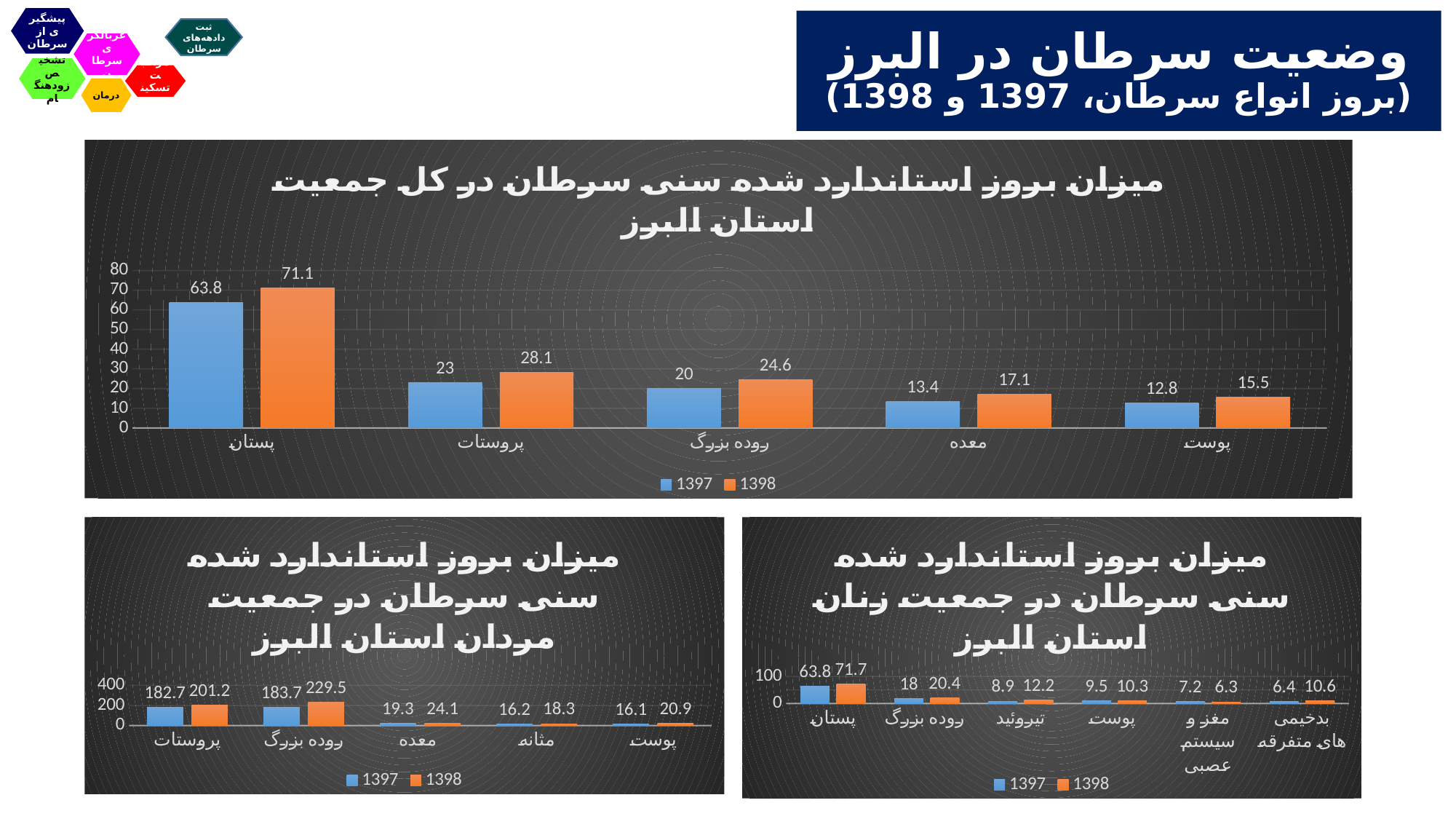

پیشگیری از سرطان
# وضعیت سرطان در البرز (بروز انواع سرطان، 1397 و 1398)
ثبت دادهه‌های سرطان
غربالگری سرطان
تشخیص زودهنگام
مراقبت تسکینی
درمان

### Chart: میزان بروز استاندارد شده سنی سرطان در کل جمعیت استان البرز

| Category | 1397 | 1398 |
|---|---|---|
| پستان | 63.8 | 71.1 |
| پروستات | 23.0 | 28.1 |
| روده بزرگ | 20.0 | 24.6 |
| معده | 13.4 | 17.1 |
| پوست | 12.8 | 15.5 |

### Chart: میزان بروز استاندارد شده سنی سرطان در جمعیت مردان استان البرز

| Category | 1397 | 1398 |
|---|---|---|
| پروستات | 182.7 | 201.2 |
| روده بزرگ | 183.7 | 229.5 |
| معده  | 19.3 | 24.1 |
| مثانه | 16.2 | 18.3 |
| پوست | 16.1 | 20.9 |

### Chart: میزان بروز استاندارد شده سنی سرطان در جمعیت زنان استان البرز

| Category | 1397 | 1398 |
|---|---|---|
| پستان | 63.8 | 71.7 |
| روده بزرگ  | 18.0 | 20.4 |
| تیروئید | 8.9 | 12.2 |
| پوست  | 9.5 | 10.3 |
| مغز و سیستم عصبی | 7.2 | 6.3 |
| بدخیمی های متفرقه | 6.4 | 10.6 |